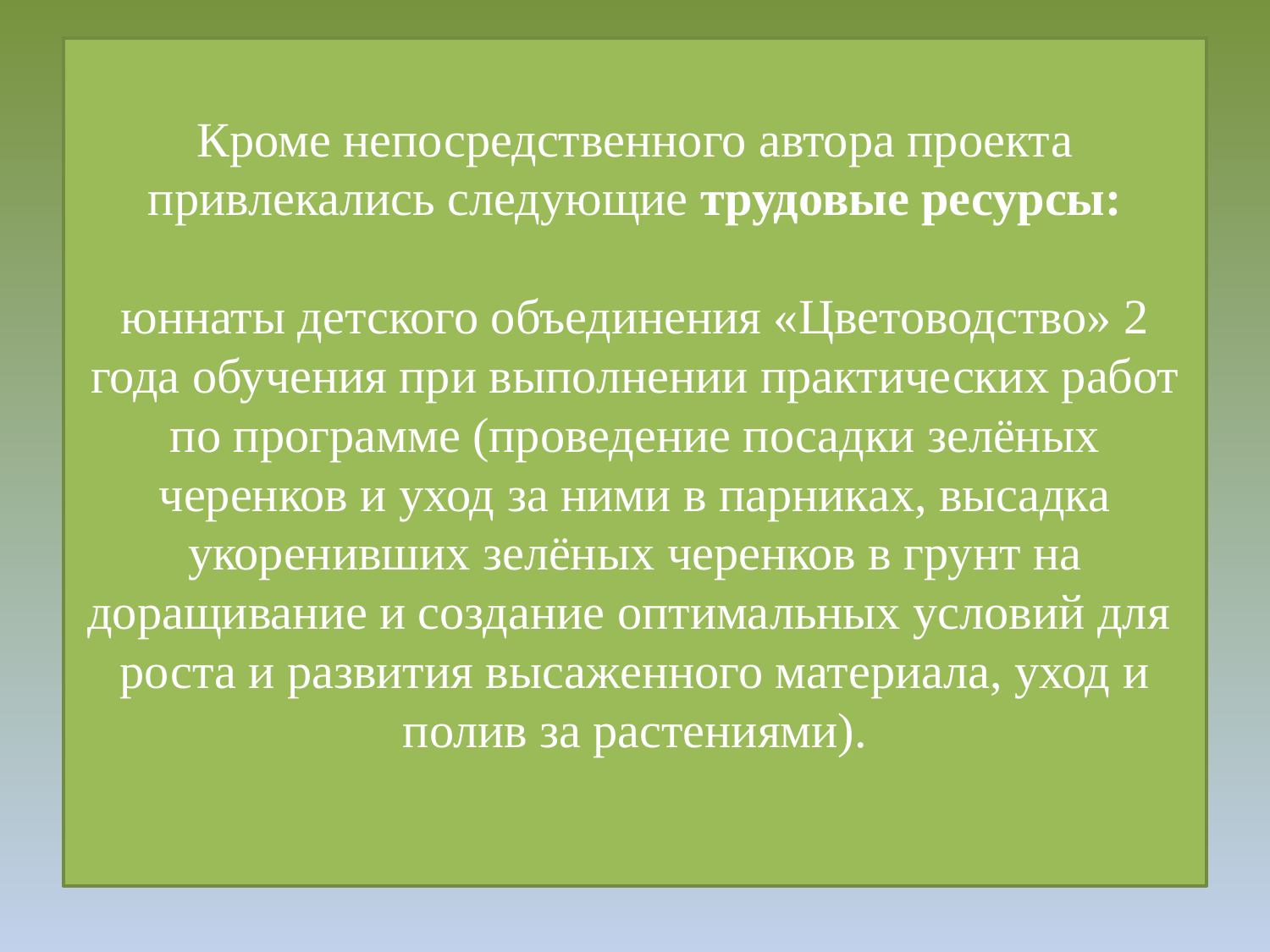

# Кроме непосредственного автора проекта привлекались следующие трудовые ресурсы: юннаты детского объединения «Цветоводство» 2 года обучения при выполнении практических работ по программе (проведение посадки зелёных черенков и уход за ними в парниках, высадка укоренивших зелёных черенков в грунт на доращивание и создание оптимальных условий для  роста и развития высаженного материала, уход и полив за растениями).